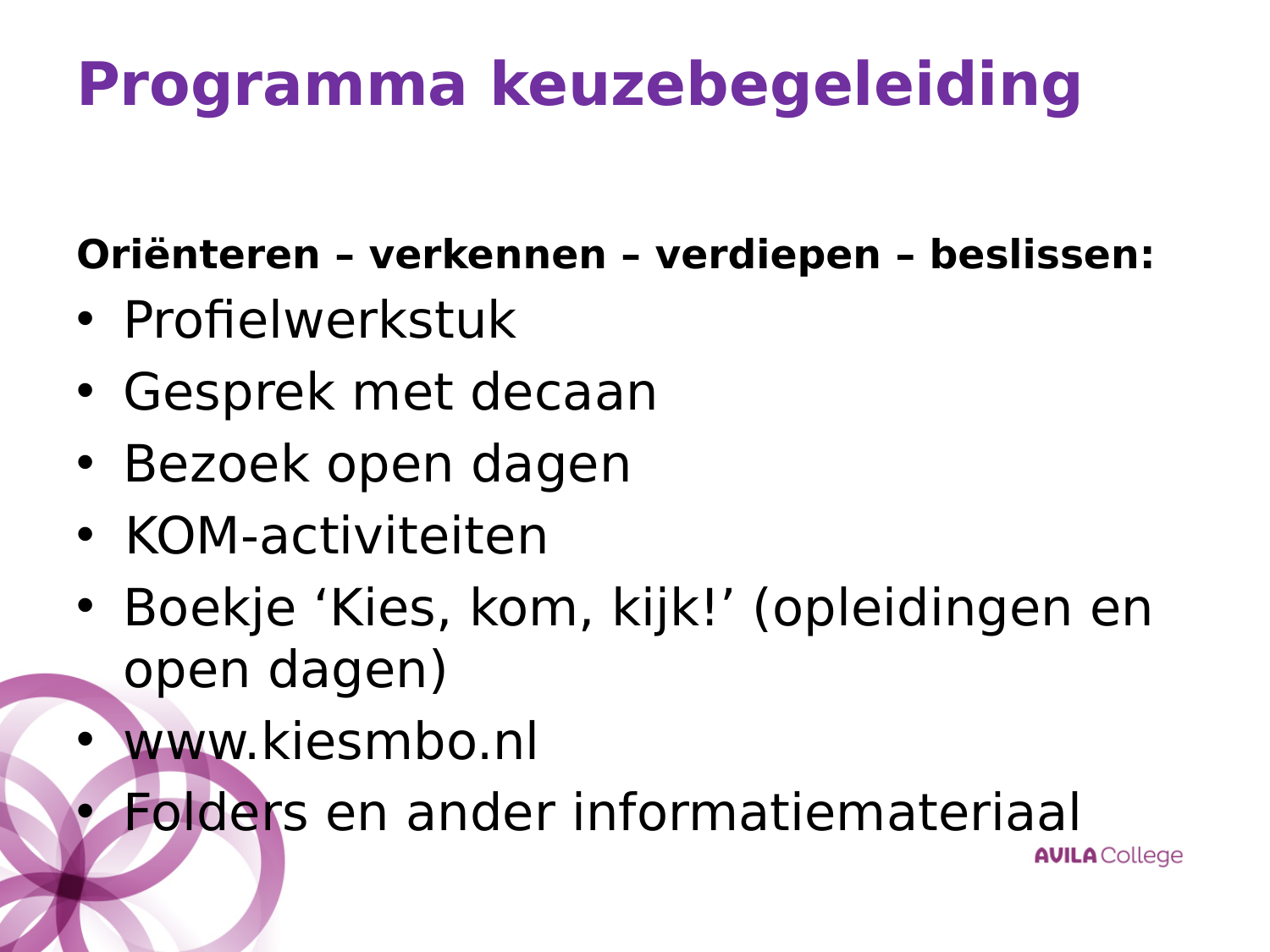

# Programma keuzebegeleiding
Oriënteren – verkennen – verdiepen – beslissen:
Profielwerkstuk
Gesprek met decaan
Bezoek open dagen
  KOM-activiteiten
Boekje ‘Kies, kom, kijk!’ (opleidingen en open dagen)
www.kiesmbo.nl
Folders en ander informatiemateriaal